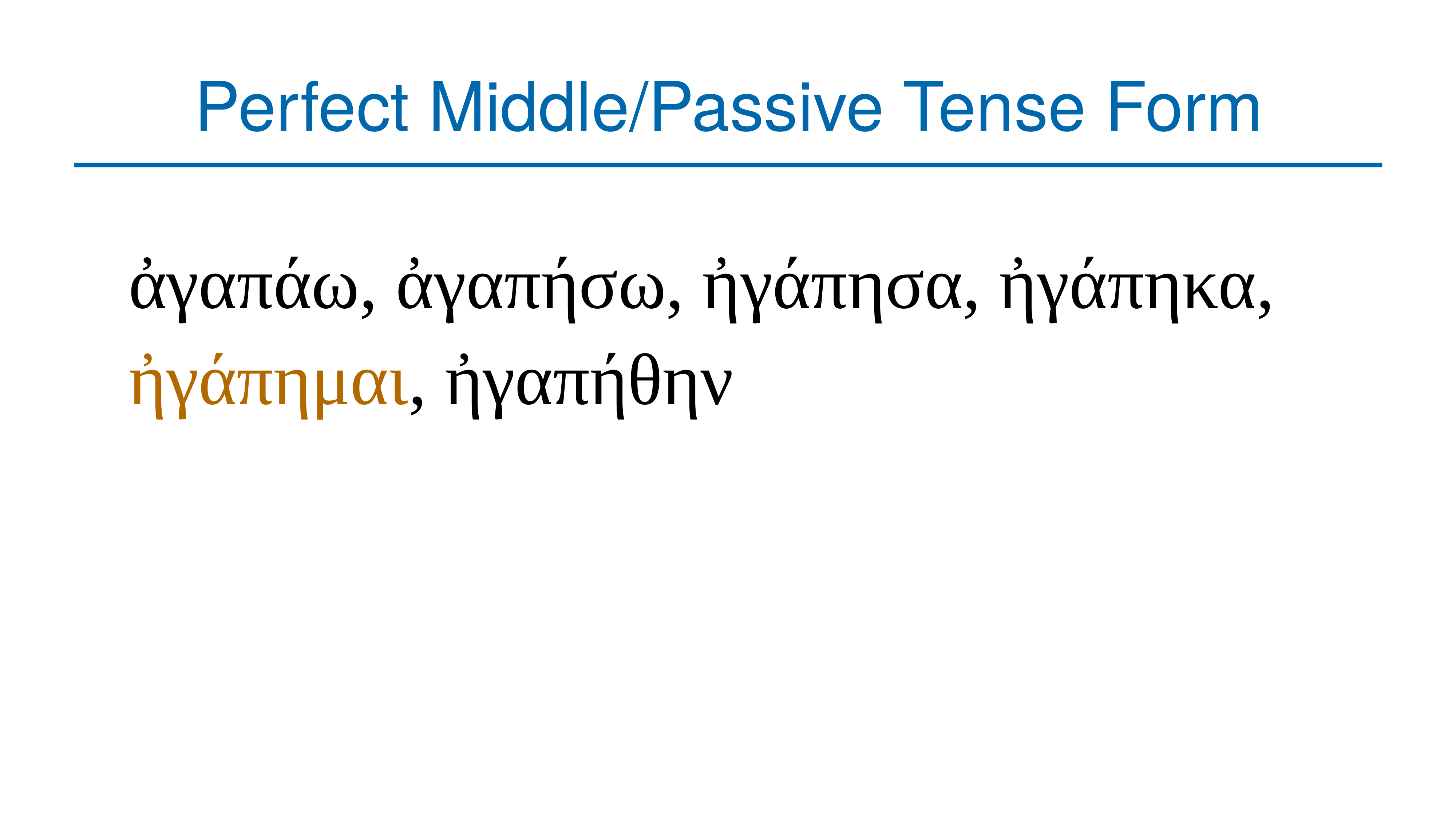

# Perfect Middle/Passive Tense Form
ἀγαπάω, ἀγαπήσω, ἠγάπησα, ἠγάπηκα, ἠγάπημαι, ἠγαπήθην